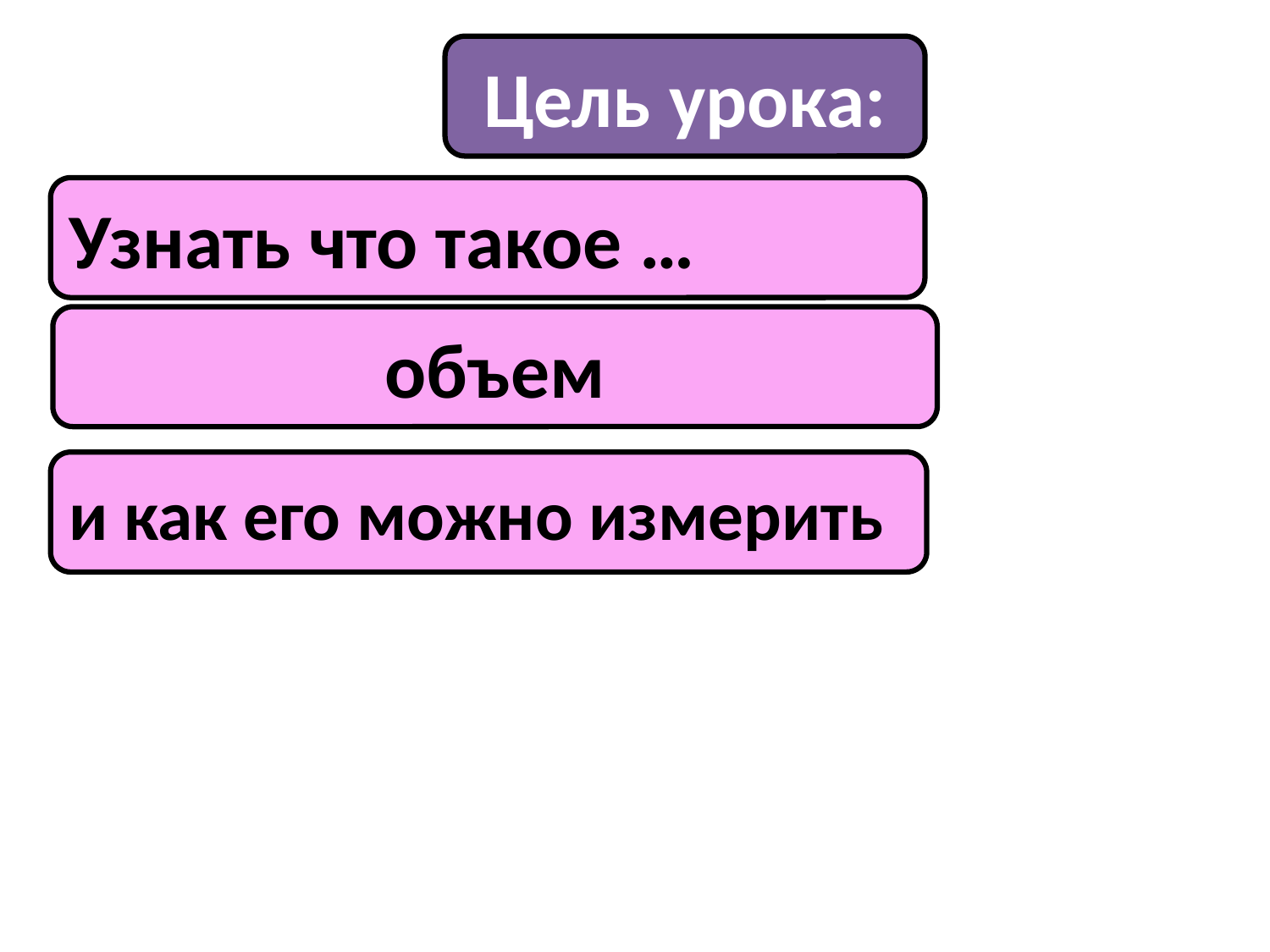

Цель урока:
Узнать что такое …
объем
и как его можно измерить